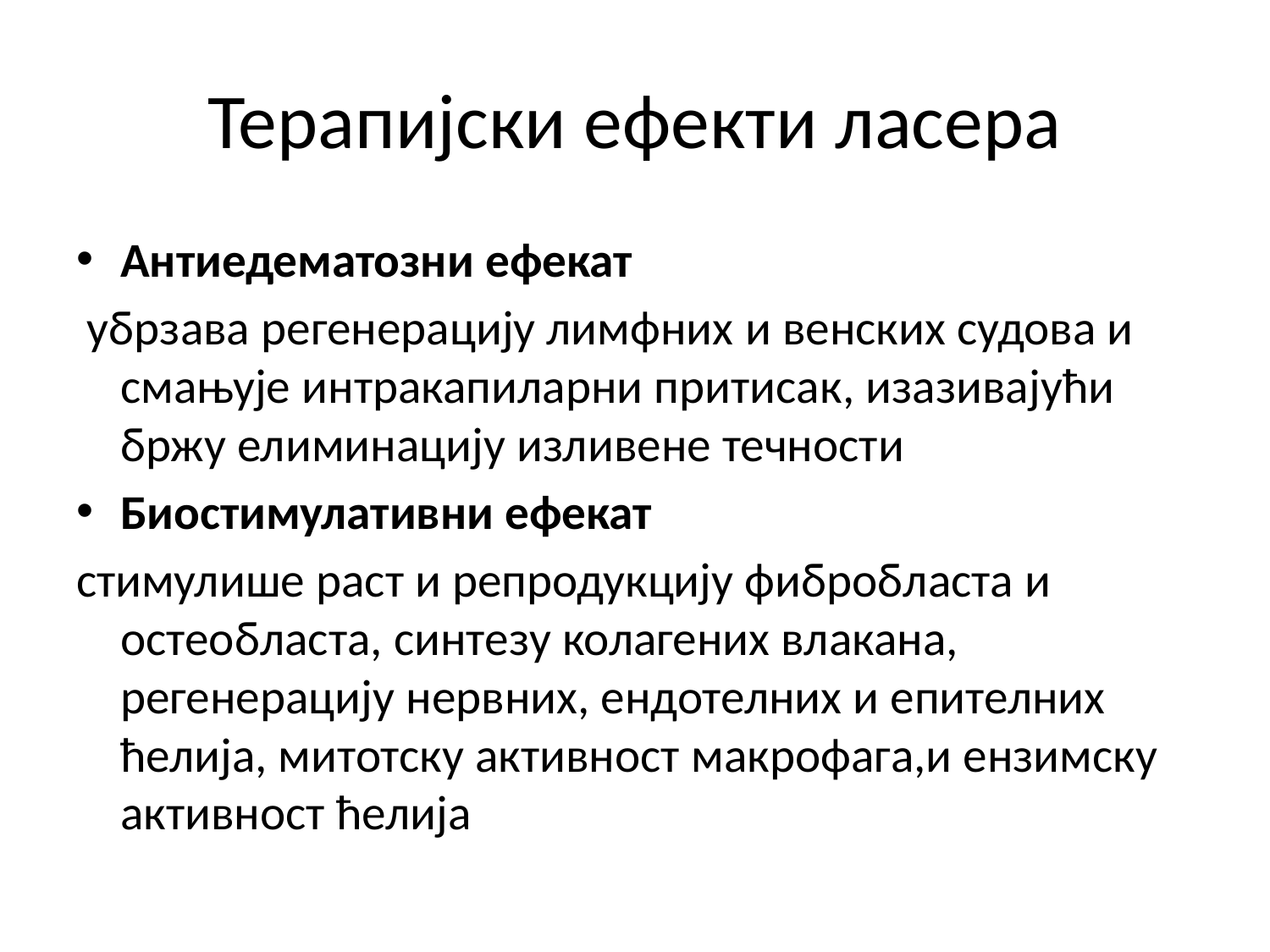

# Терапијски ефекти ласера
Антиедематозни ефекат
 убрзава регенерацију лимфних и венских судова и смањује интракапиларни притисак, изазивајући бржу елиминацију изливене течности
Биостимулативни ефекат
стимулише раст и репродукцију фибробласта и остеобласта, синтезу колагених влакана, регенерацију нервних, ендотелних и епителних ћелија, митотску активност макрофага,и ензимску активност ћелија